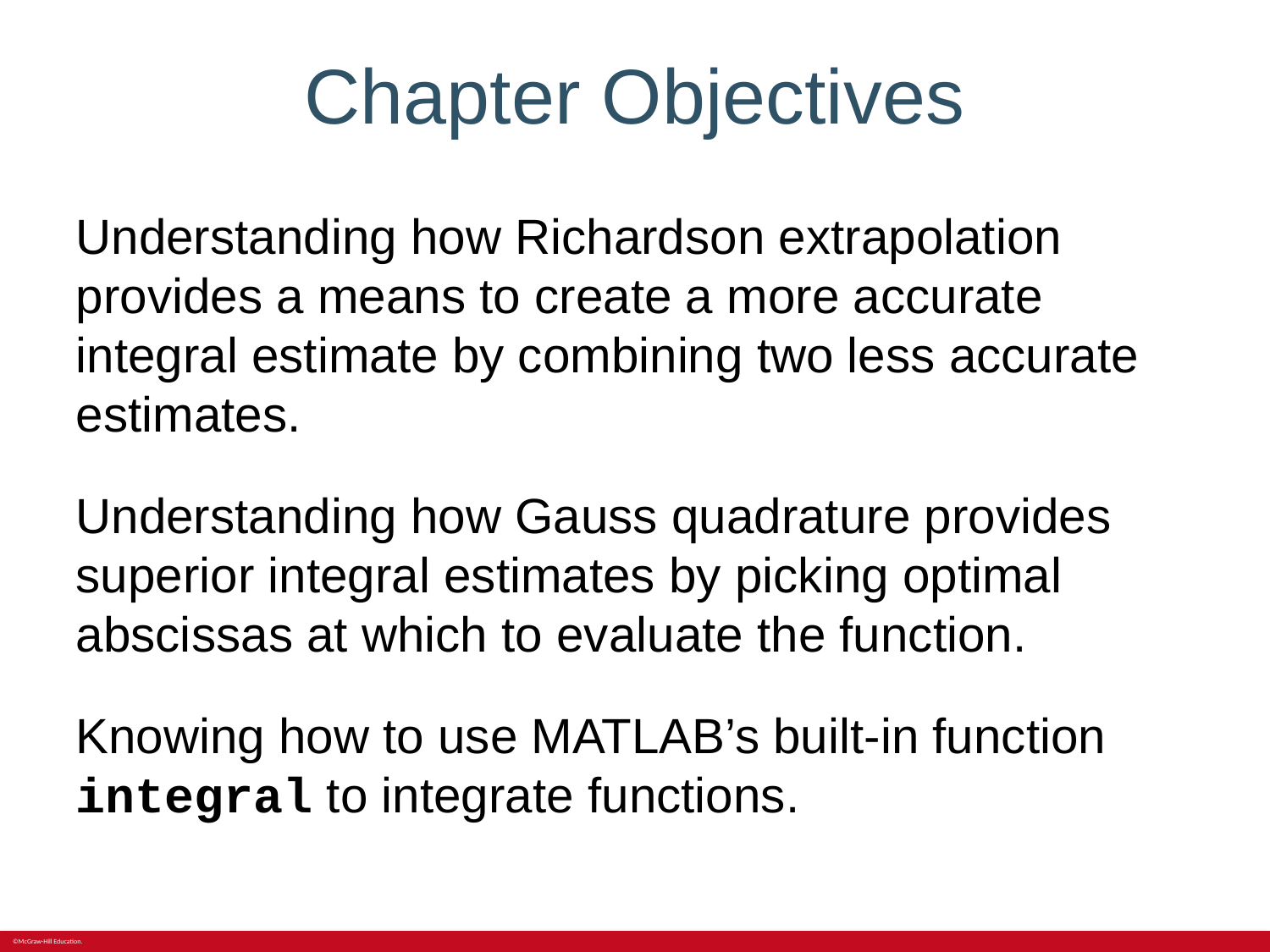

# Chapter Objectives
Understanding how Richardson extrapolation provides a means to create a more accurate integral estimate by combining two less accurate estimates.
Understanding how Gauss quadrature provides superior integral estimates by picking optimal abscissas at which to evaluate the function.
Knowing how to use MATLAB’s built-in function integral to integrate functions.